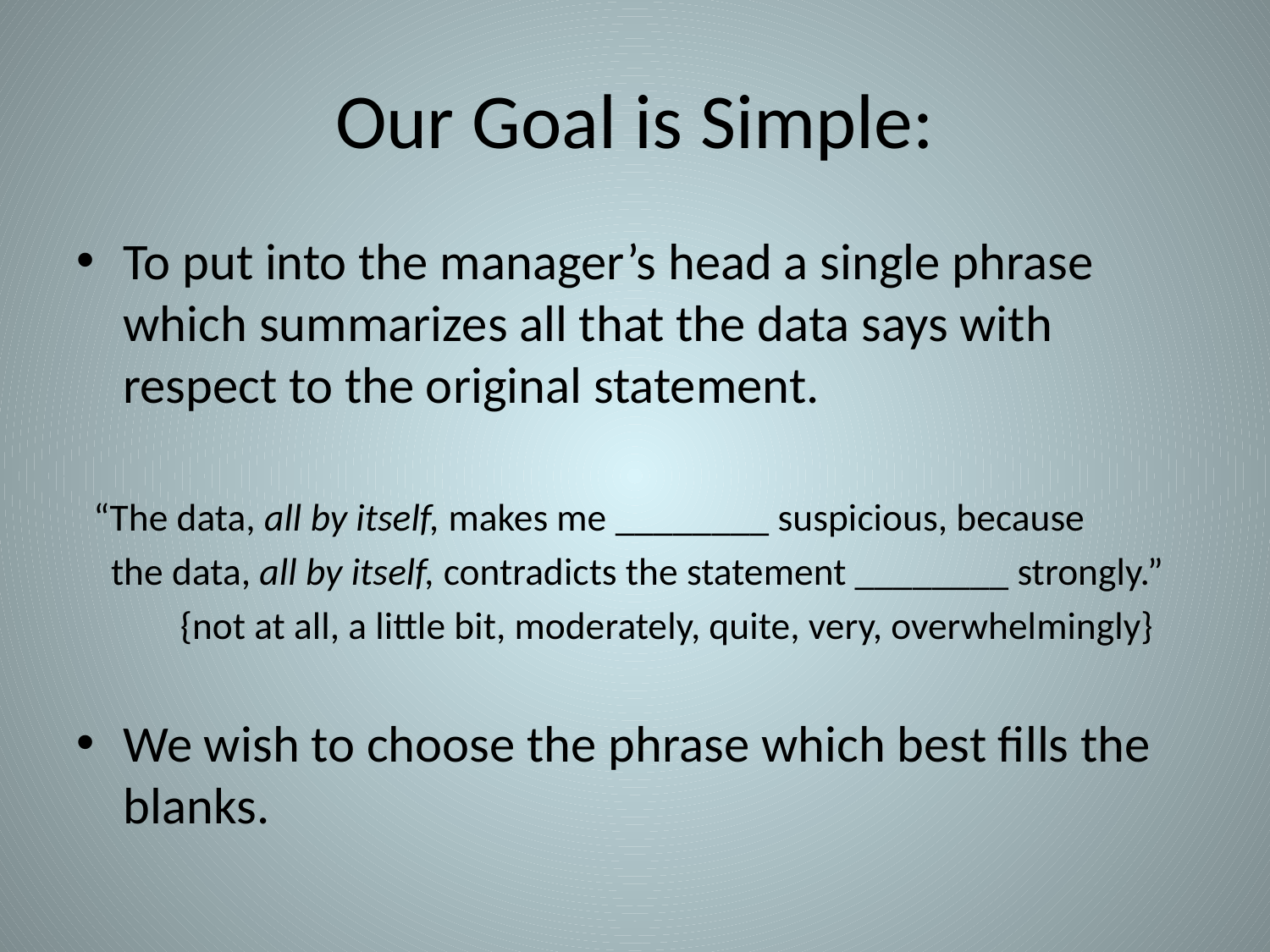

# Our Goal is Simple:
To put into the manager’s head a single phrase which summarizes all that the data says with respect to the original statement.

  “The data, all by itself, makes me ________ suspicious, because
    the data, all by itself, contradicts the statement ________ strongly.”
            {not at all, a little bit, moderately, quite, very, overwhelmingly}

We wish to choose the phrase which best fills the blanks.